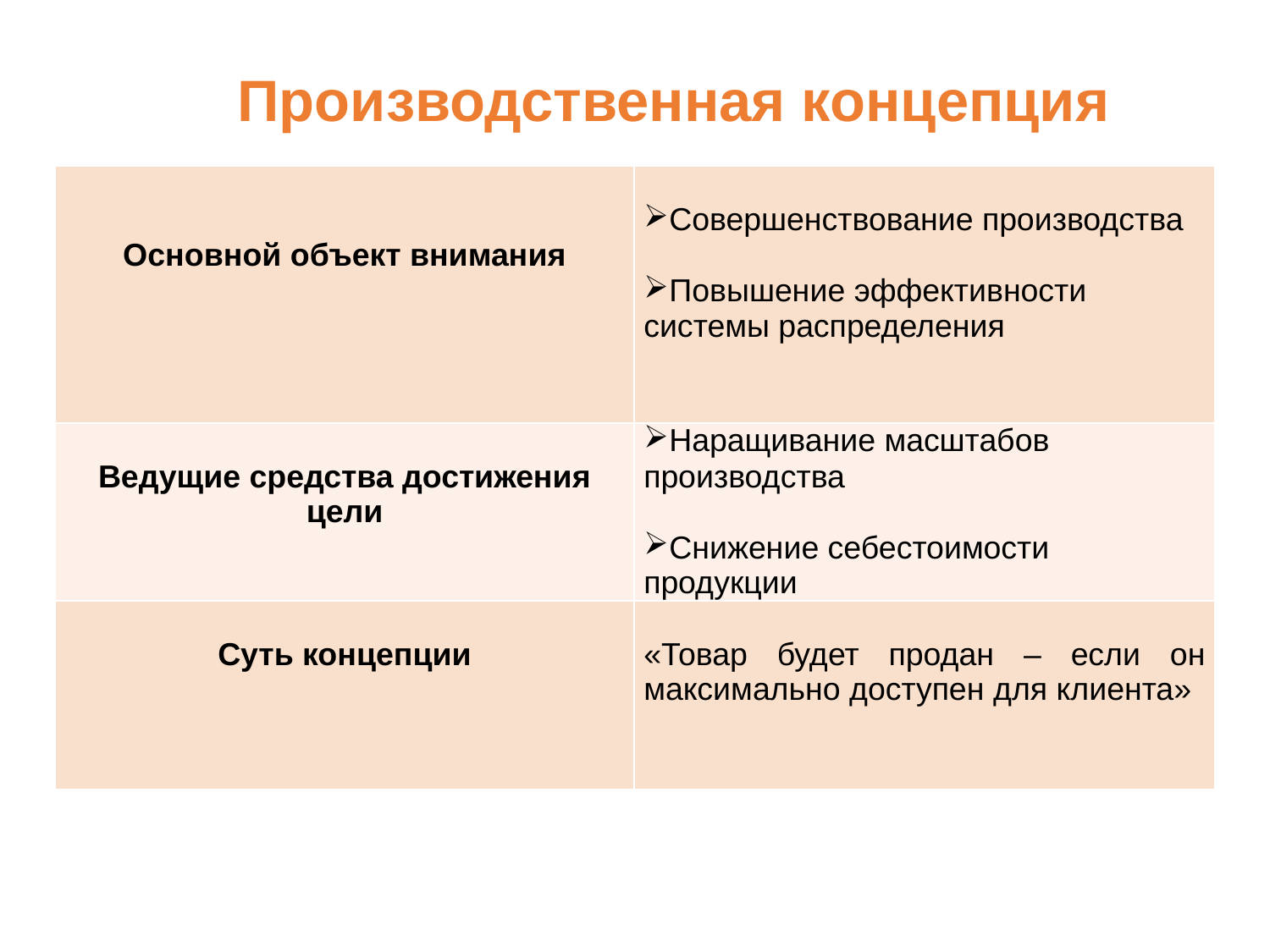

# Производственная концепция
| Основной объект внимания | Совершенствование производства Повышение эффективности системы распределения |
| --- | --- |
| Ведущие средства достижения цели | Наращивание масштабов производства Снижение себестоимости продукции |
| Суть концепции | «Товар будет продан – если он максимально доступен для клиента» |